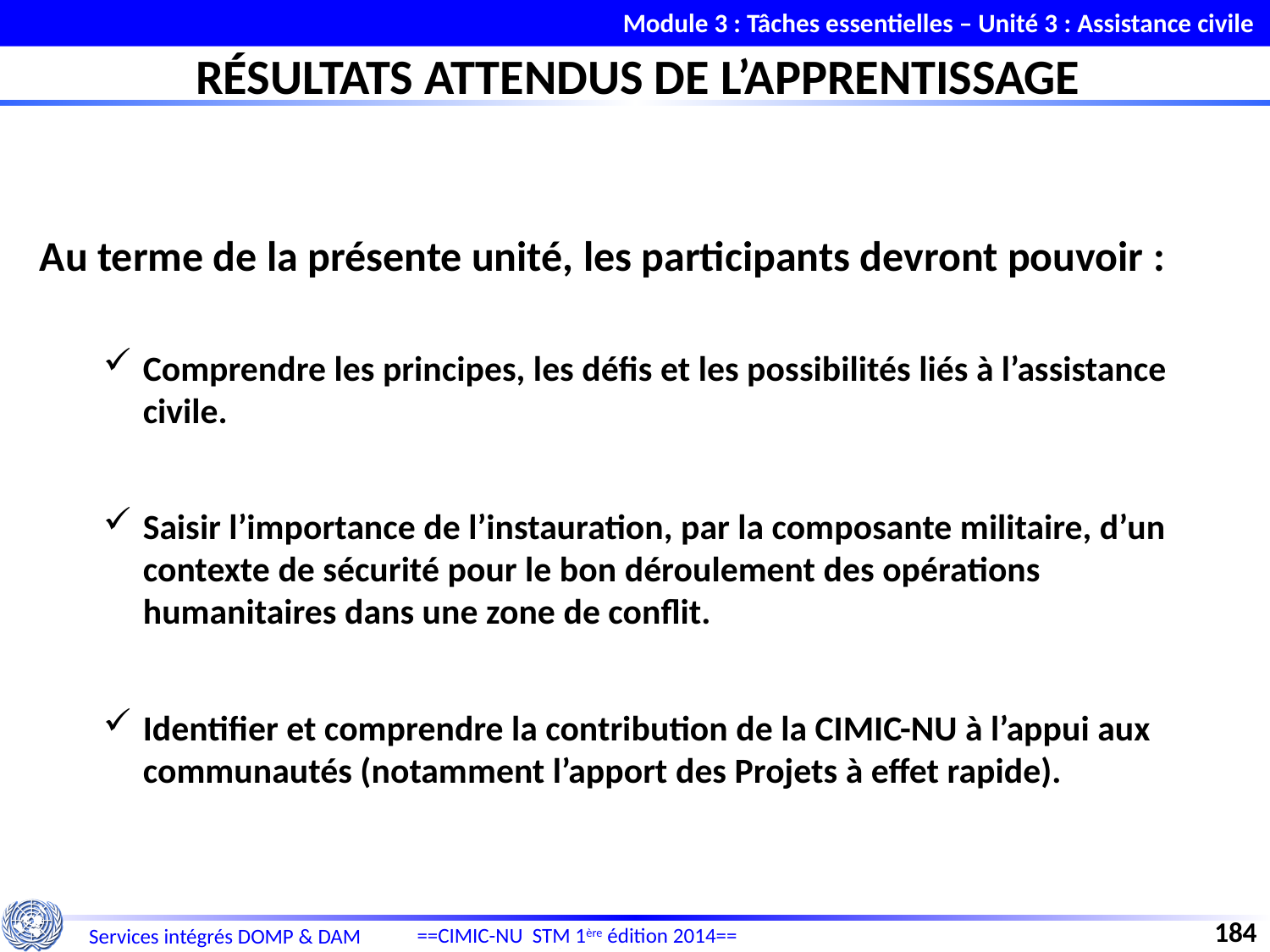

Module 3 : Tâches essentielles – Unité 3 : Assistance civile
# RÉSULTATS ATTENDUS DE L’APPRENTISSAGE
Au terme de la présente unité, les participants devront pouvoir :

Comprendre les principes, les défis et les possibilités liés à l’assistance civile.

Saisir l’importance de l’instauration, par la composante militaire, d’un contexte de sécurité pour le bon déroulement des opérations humanitaires dans une zone de conflit.

Identifier et comprendre la contribution de la CIMIC-NU à l’appui aux communautés (notamment l’apport des Projets à effet rapide).
184
==CIMIC-NU  STM 1ère édition 2014==
Services intégrés DOMP & DAM